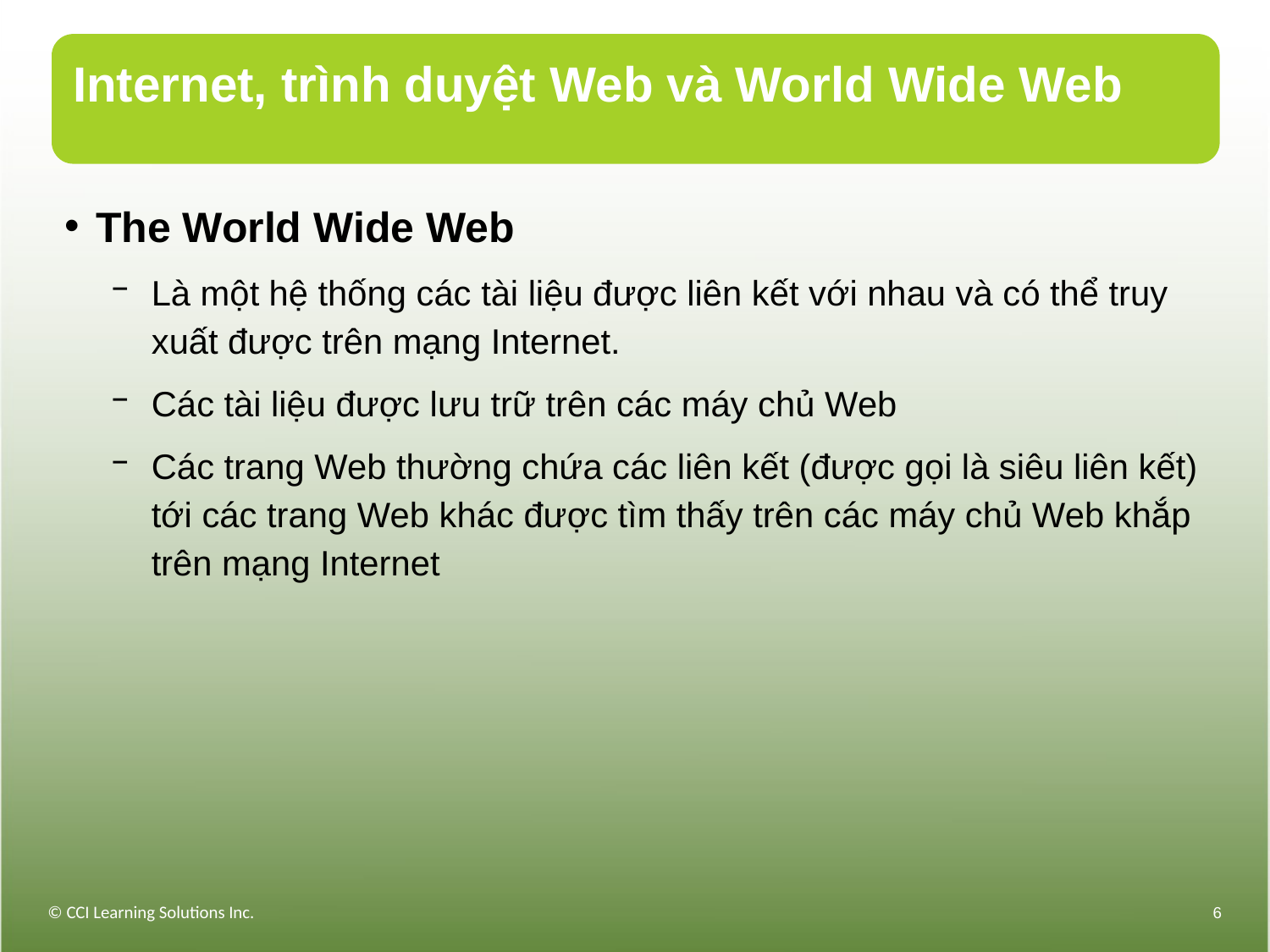

# Internet, trình duyệt Web và World Wide Web
The World Wide Web
Là một hệ thống các tài liệu được liên kết với nhau và có thể truy xuất được trên mạng Internet.
Các tài liệu được lưu trữ trên các máy chủ Web
Các trang Web thường chứa các liên kết (được gọi là siêu liên kết) tới các trang Web khác được tìm thấy trên các máy chủ Web khắp trên mạng Internet
© CCI Learning Solutions Inc.
6